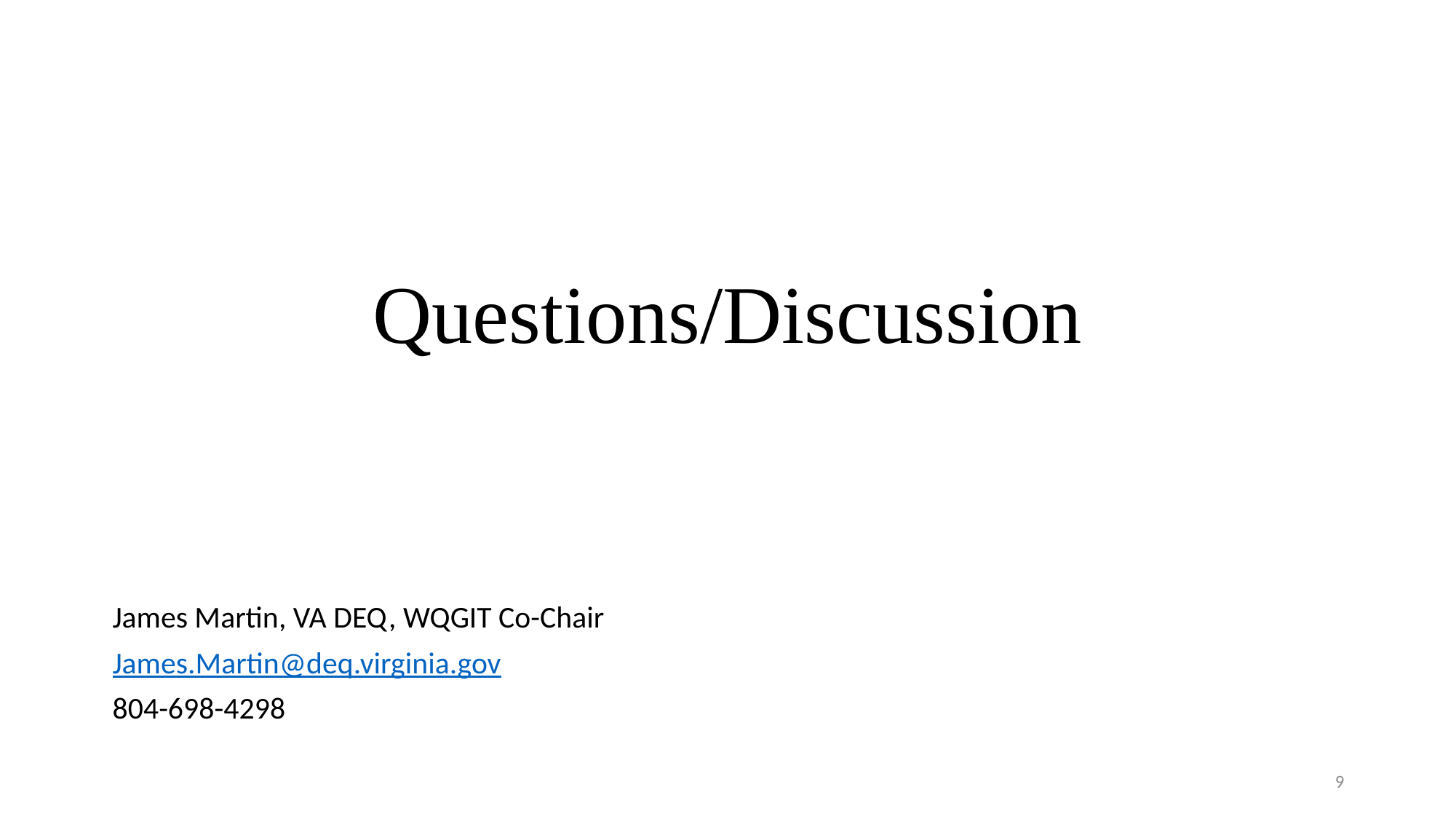

# Questions/Discussion
James Martin, VA DEQ, WQGIT Co-Chair
James.Martin@deq.virginia.gov
804-698-4298

9